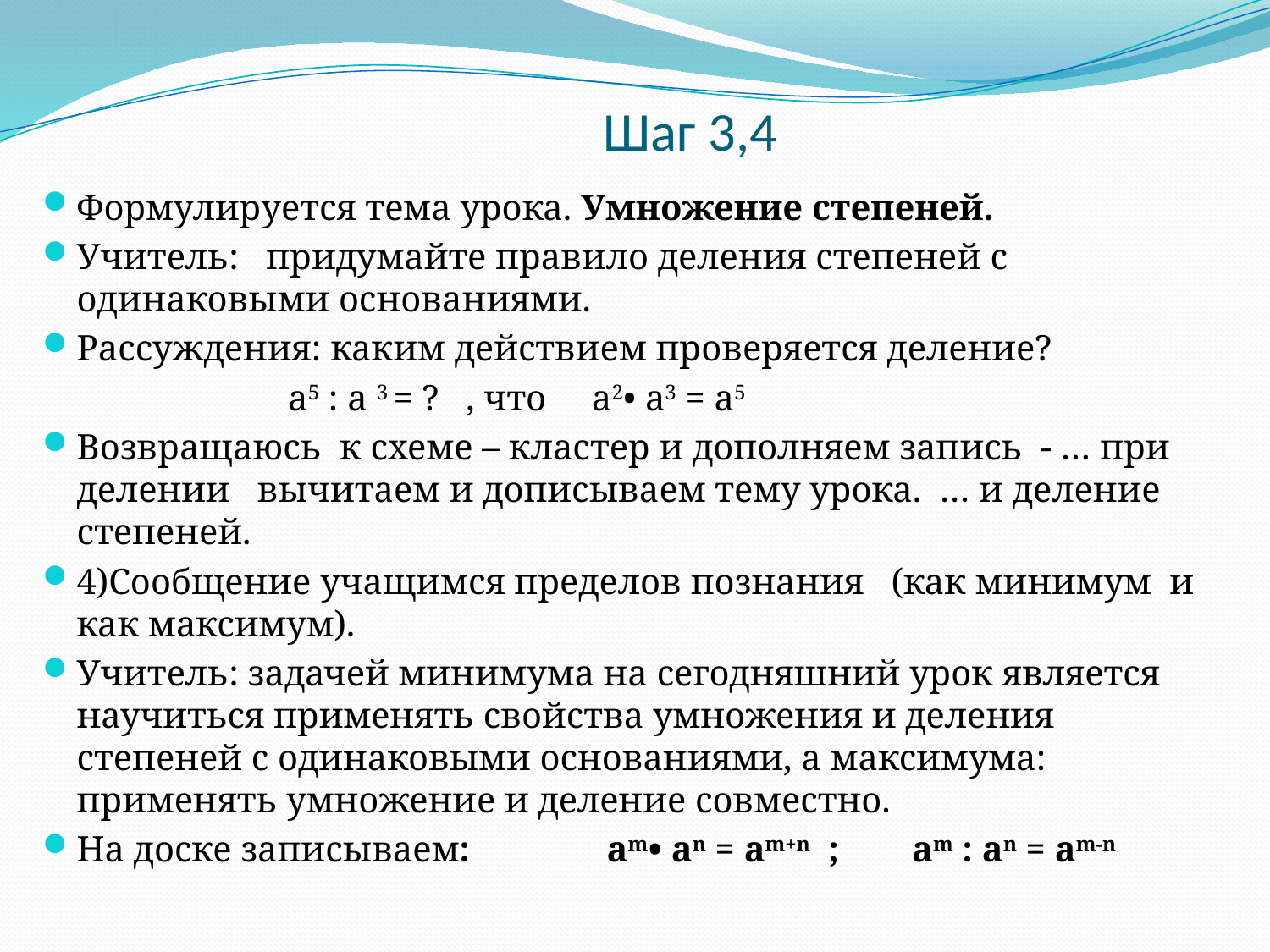

# Шаг 3,4
Формулируется тема урока. Умножение степеней.
Учитель:   придумайте правило деления степеней с одинаковыми основаниями.
Рассуждения: каким действием проверяется деление?
                           а5 : а 3 = ?   , что     а2• а3 = а5
Возвращаюсь  к схеме – кластер и дополняем запись  - … при делении   вычитаем и дописываем тему урока.  … и деление степеней.
4)Сообщение учащимся пределов познания   (как минимум  и  как максимум).
Учитель: задачей минимума на сегодняшний урок является научиться применять свойства умножения и деления степеней с одинаковыми основаниями, а максимума: применять умножение и деление совместно.
На доске записываем:               аm• аn = аm+n  ;        аm : аn = аm-n